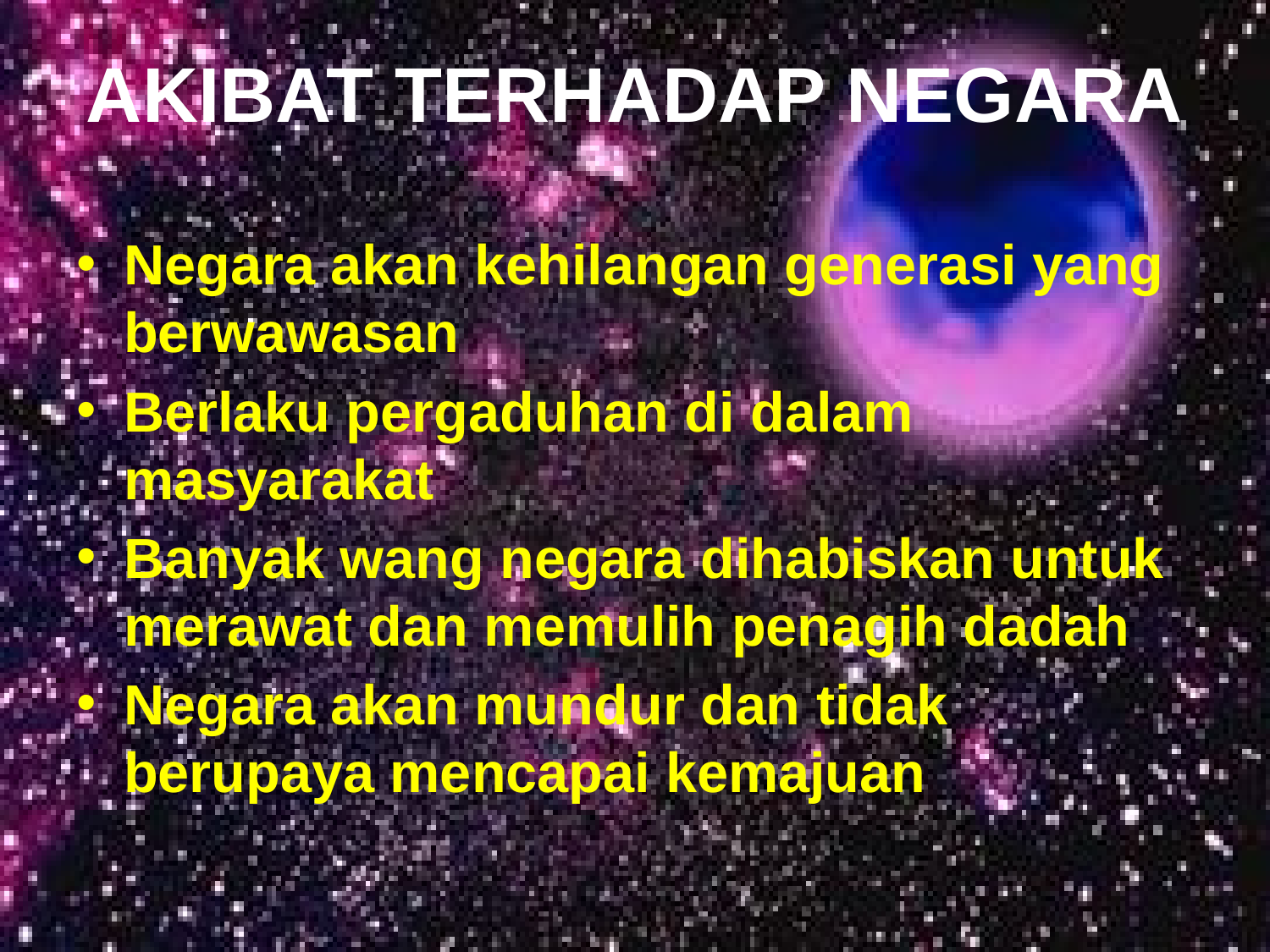

# AKIBAT TERHADAP NEGARA
Negara akan kehilangan generasi yang berwawasan
Berlaku pergaduhan di dalam masyarakat
Banyak wang negara dihabiskan untuk merawat dan memulih penagih dadah
Negara akan mundur dan tidak berupaya mencapai kemajuan